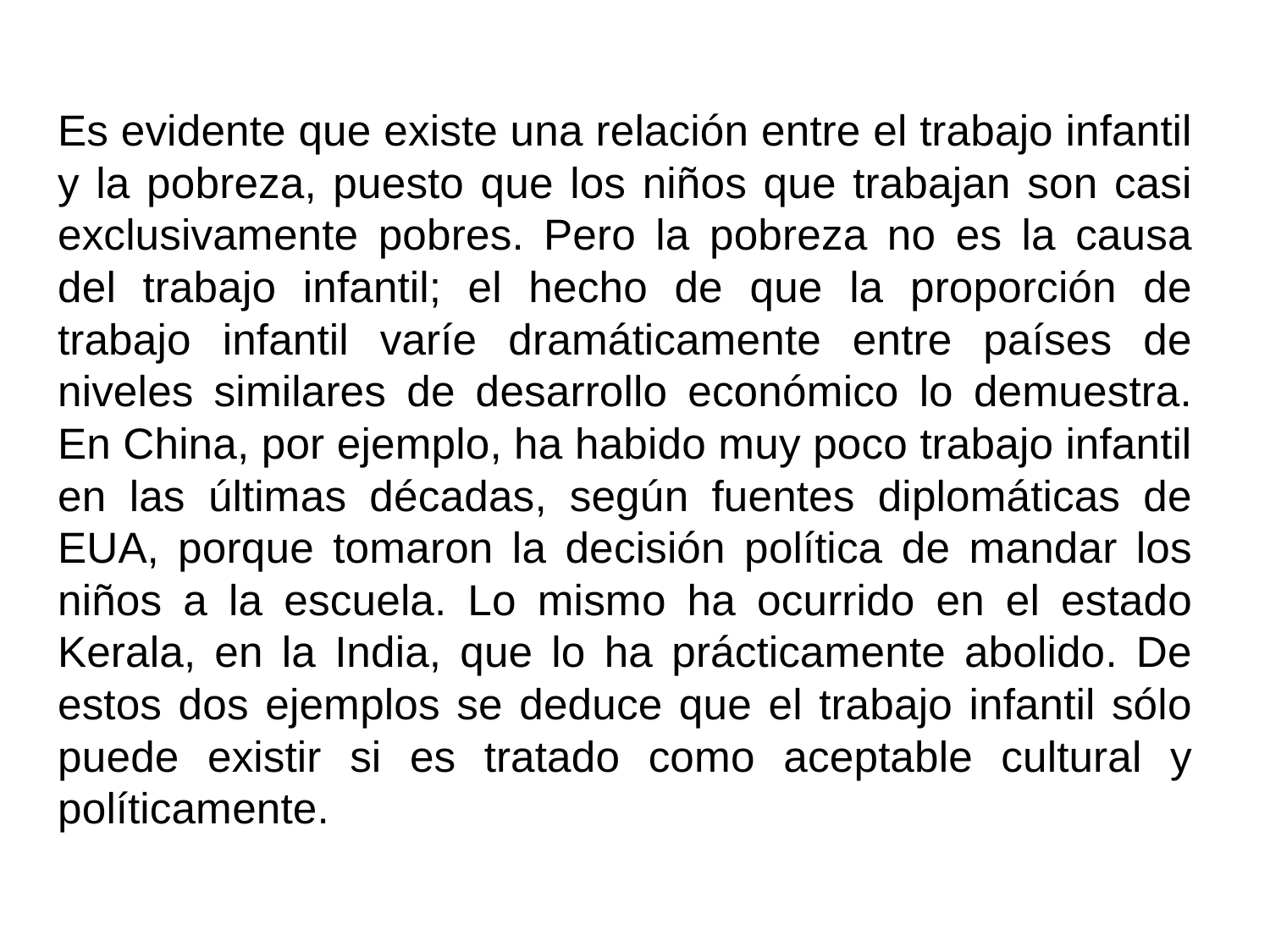

#
Es evidente que existe una relación entre el trabajo infantil y la pobreza, puesto que los niños que trabajan son casi exclusivamente pobres. Pero la pobreza no es la causa del trabajo infantil; el hecho de que la proporción de trabajo infantil varíe dramáticamente entre países de niveles similares de desarrollo económico lo demuestra. En China, por ejemplo, ha habido muy poco trabajo infantil en las últimas décadas, según fuentes diplomáticas de EUA, porque tomaron la decisión política de mandar los niños a la escuela. Lo mismo ha ocurrido en el estado Kerala, en la India, que lo ha prácticamente abolido. De estos dos ejemplos se deduce que el trabajo infantil sólo puede existir si es tratado como aceptable cultural y políticamente.